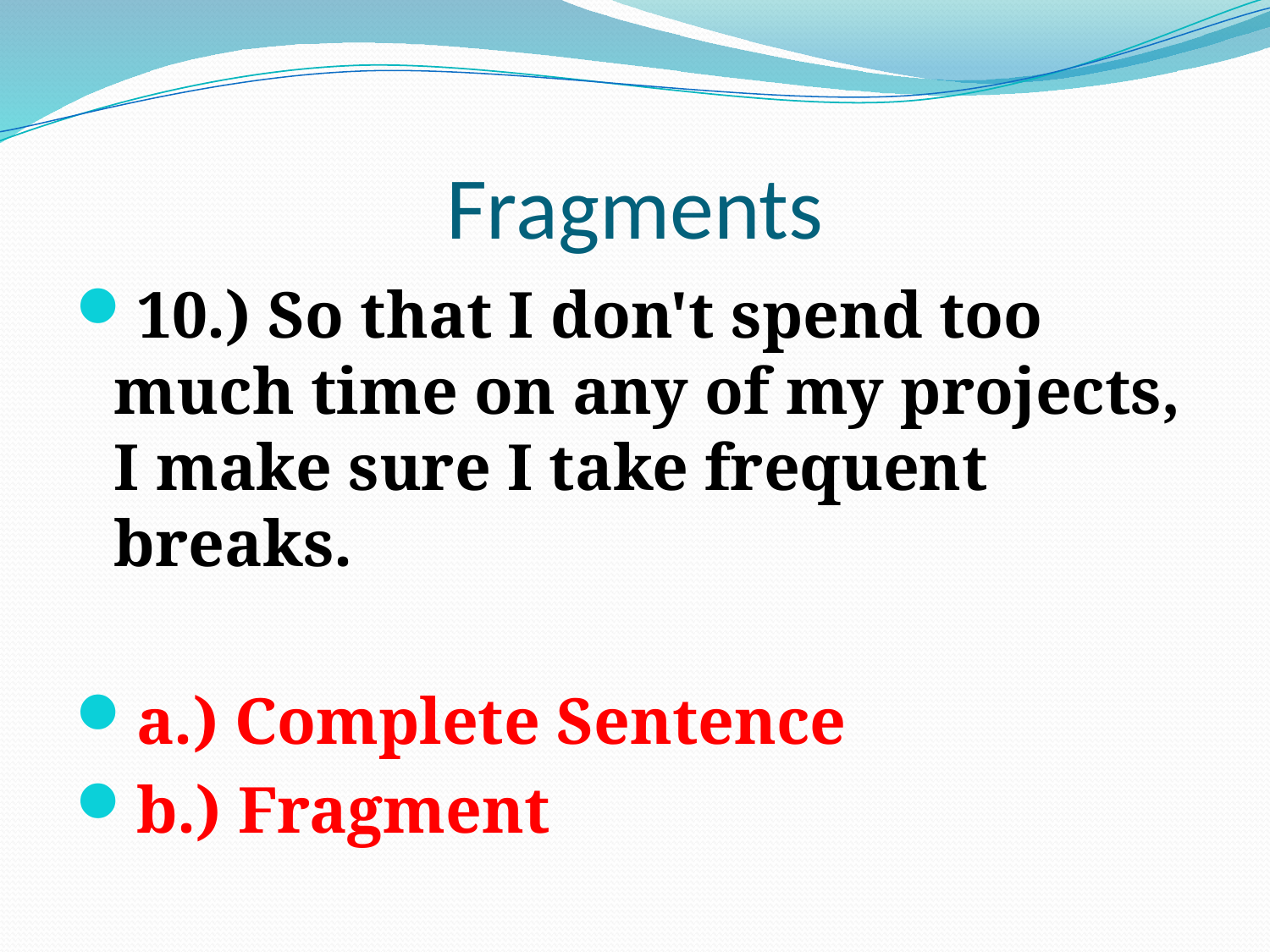

# Fragments
10.) So that I don't spend too much time on any of my projects, I make sure I take frequent breaks.

a.) Complete Sentence
b.) Fragment